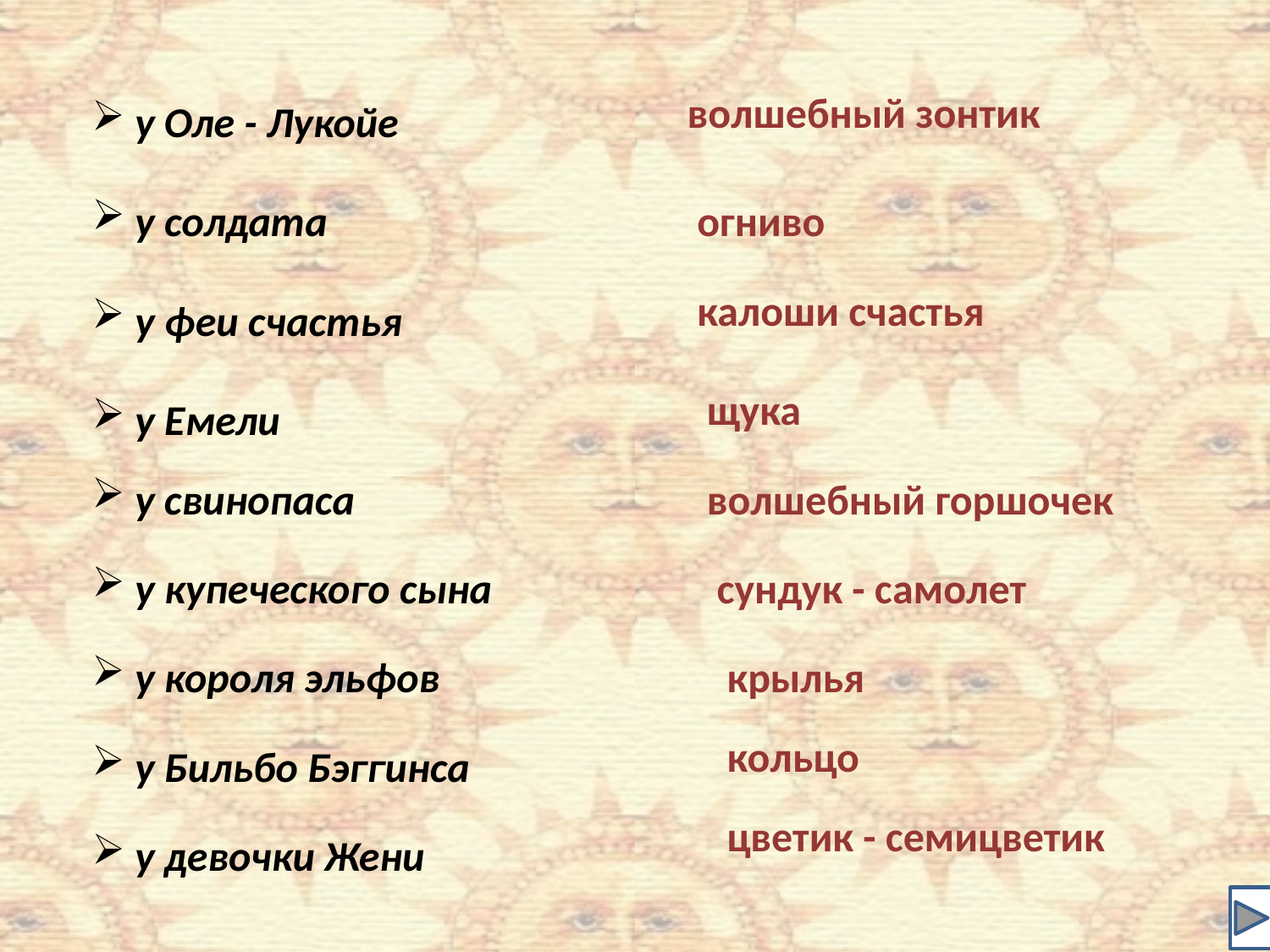

волшебный зонтик
 у Оле - Лукойе
 у солдата
огниво
калоши счастья
 у феи счастья
щука
 у Емели
 у свинопаса
волшебный горшочек
 у купеческого сына
сундук - самолет
 у короля эльфов
крылья
кольцо
 у Бильбо Бэггинса
цветик - семицветик
 у девочки Жени